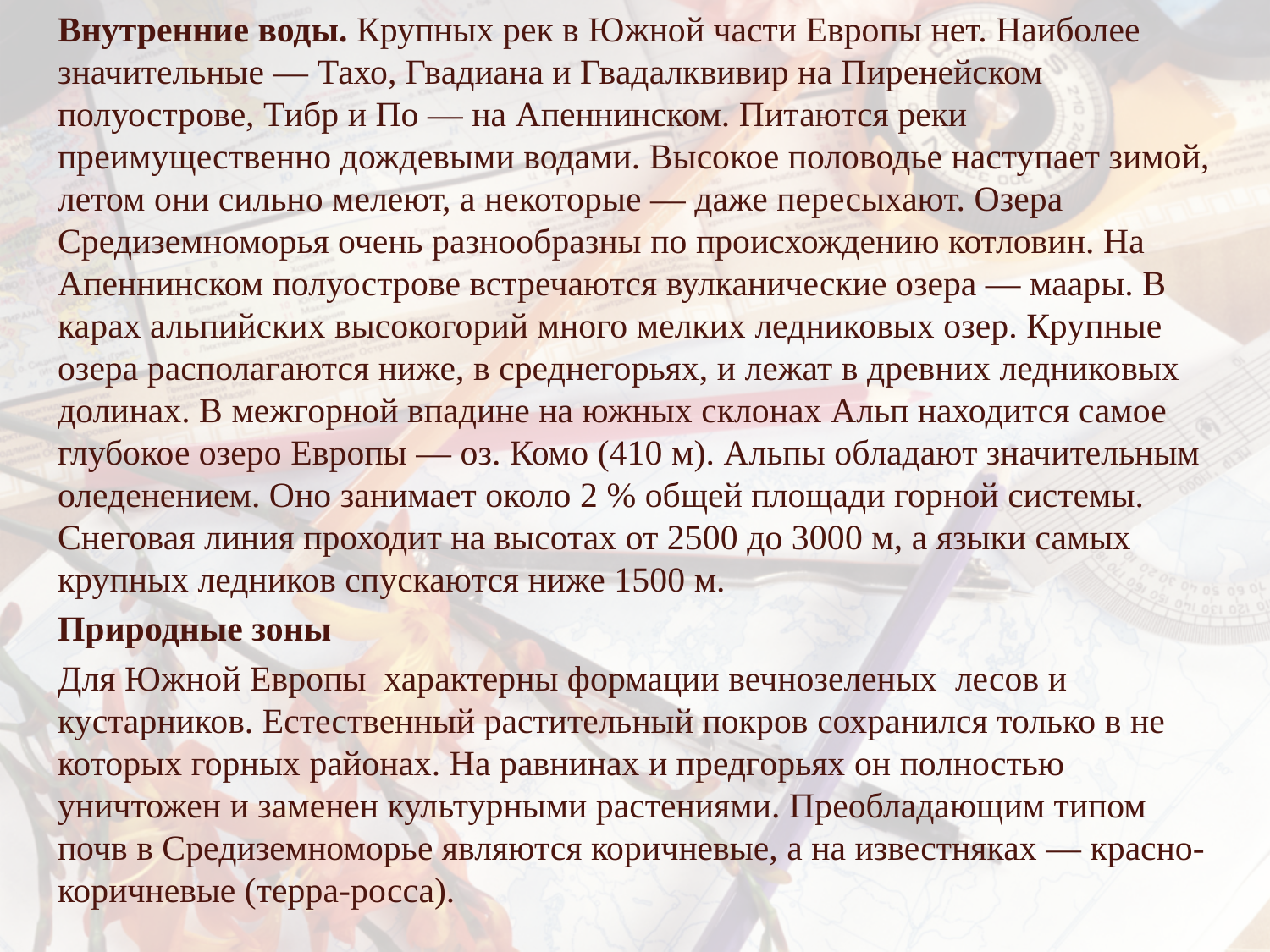

Внутренние воды. Крупных рек в Южной части Европы нет. Наиболее значительные — Тахо, Гвадиана и Гвадалквивир на Пиренейском полуострове, Тибр и По — на Апеннинском. Питаются реки преимущественно дождевыми водами. Высокое половодье наступает зимой, летом они сильно мелеют, а некоторые — даже пересыхают. Озера Средиземноморья очень разнообразны по происхождению котловин. На Апеннинском полуострове встречаются вулканические озера — маары. В карах альпийских высокогорий много мелких ледниковых озер. Крупные озера располагаются ниже, в среднегорьях, и лежат в древних ледниковых долинах. В межгорной впадине на южных склонах Альп находится самое глубокое озеро Европы — оз. Комо (410 м). Альпы обладают значительным оледенением. Оно занимает около 2 % общей площади горной системы. Снеговая линия проходит на высотах от 2500 до 3000 м, а языки самых крупных ледников спускаются ниже 1500 м.
Природные зоны
Для Южной Европы  характерны формации вечнозеленых  лесов и кустарников. Естественный растительный покров сохранился только в не которых горных районах. На равнинах и предгорьях он полностью уничтожен и заменен культурными растениями. Преобладающим типом почв в Средиземноморье являются коричневые, а на известняках — красно-коричневые (терра-росса).